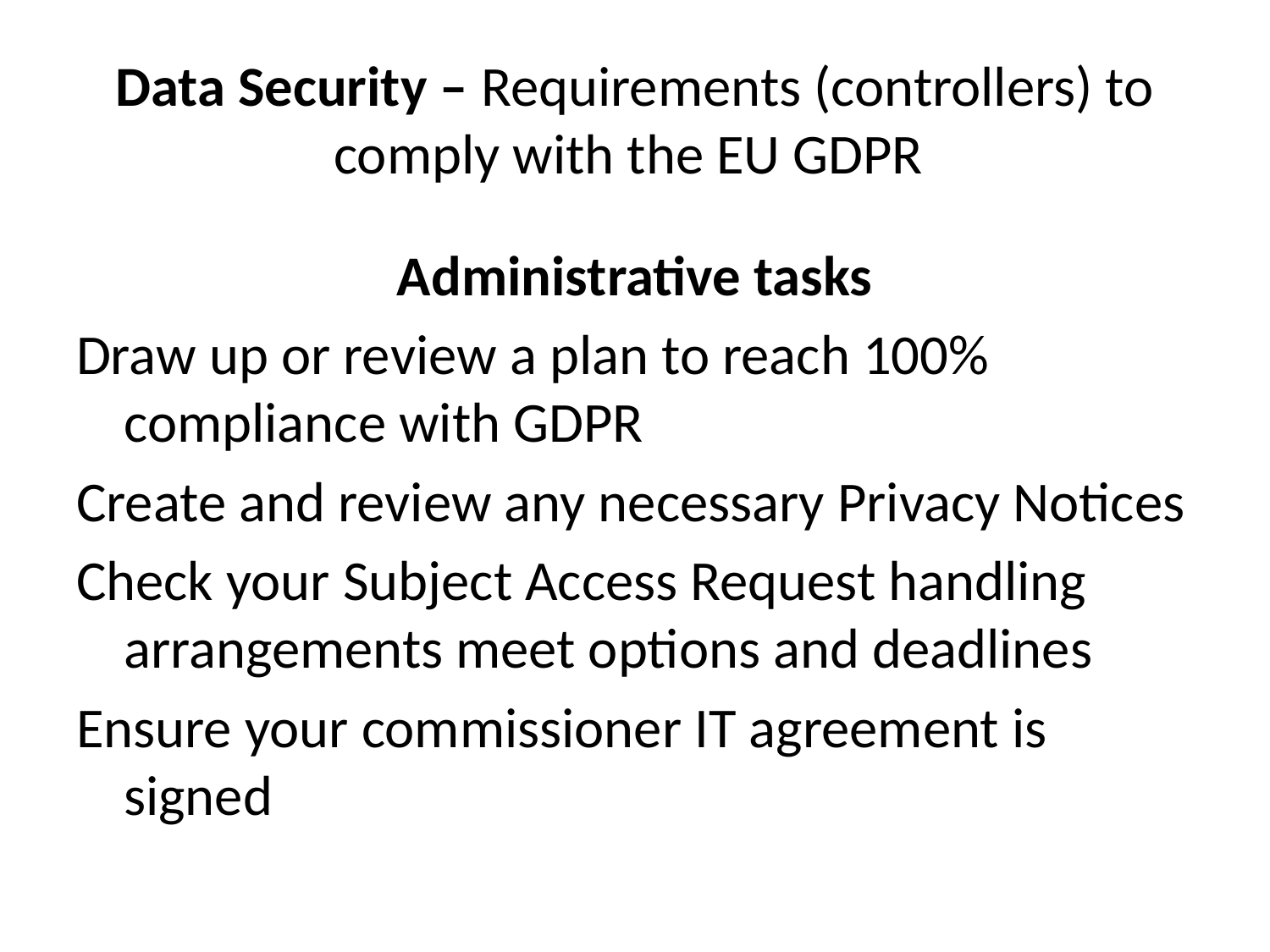

# Data Security – Requirements (controllers) to comply with the EU GDPR
Administrative tasks
Draw up or review a plan to reach 100% compliance with GDPR
Create and review any necessary Privacy Notices
Check your Subject Access Request handling arrangements meet options and deadlines
Ensure your commissioner IT agreement is signed